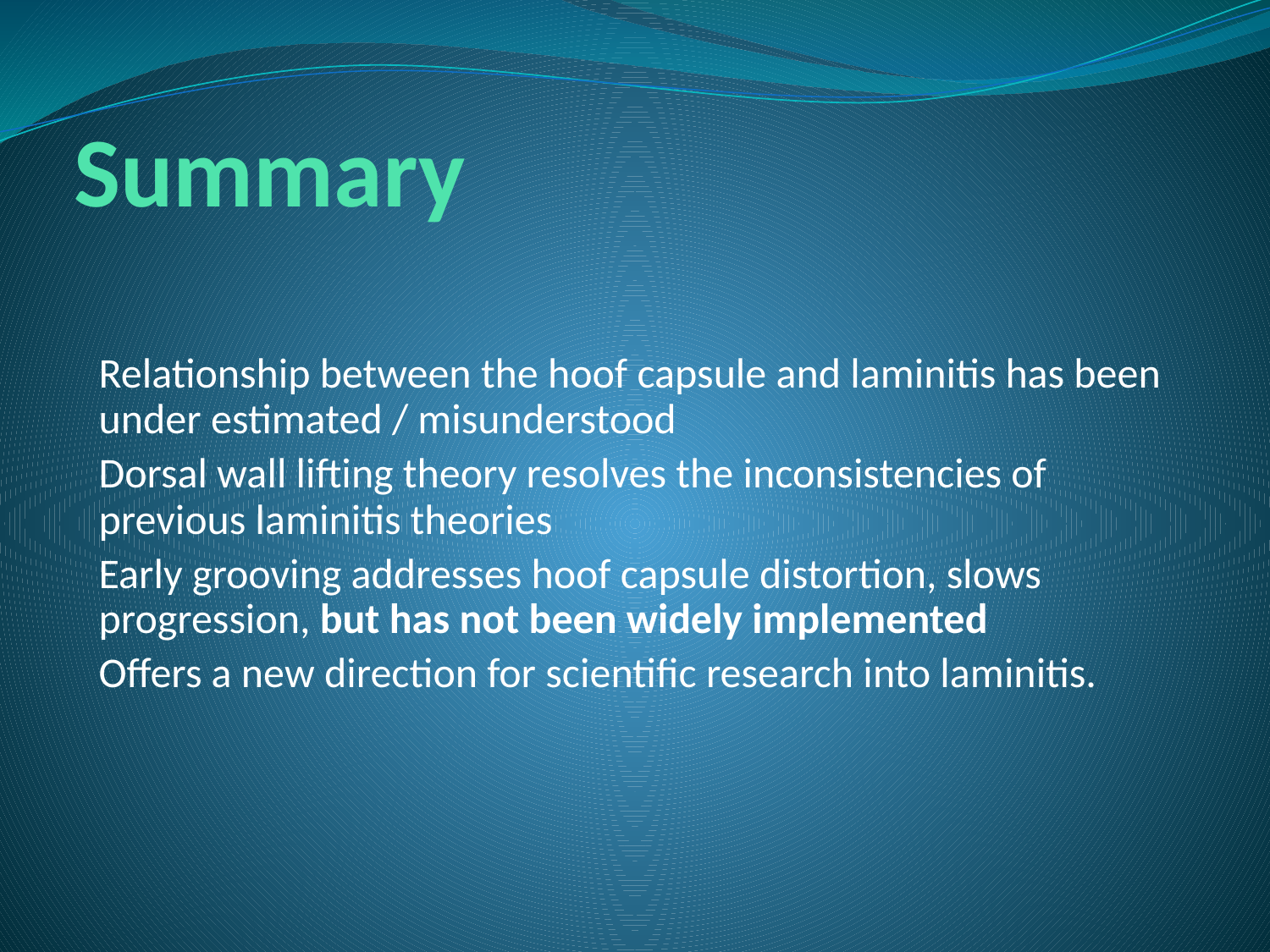

# Summary
Relationship between the hoof capsule and laminitis has been under estimated / misunderstood
Dorsal wall lifting theory resolves the inconsistencies of previous laminitis theories
Early grooving addresses hoof capsule distortion, slows progression, but has not been widely implemented
Offers a new direction for scientific research into laminitis.